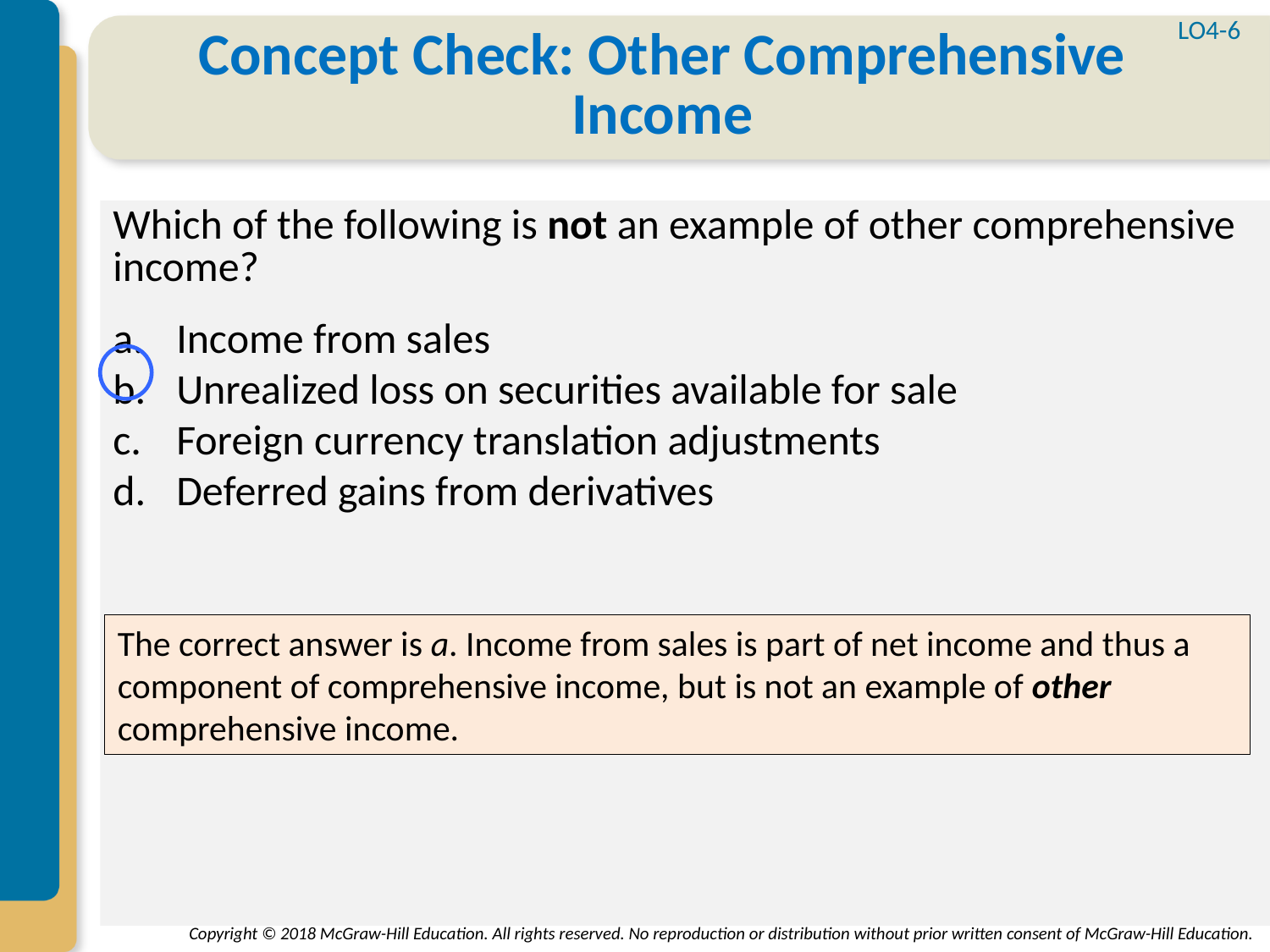

LO4-6
# Concept Check: Other Comprehensive Income
Which of the following is not an example of other comprehensive income?
Income from sales
Unrealized loss on securities available for sale
Foreign currency translation adjustments
Deferred gains from derivatives

The correct answer is a. Income from sales is part of net income and thus a component of comprehensive income, but is not an example of other comprehensive income.